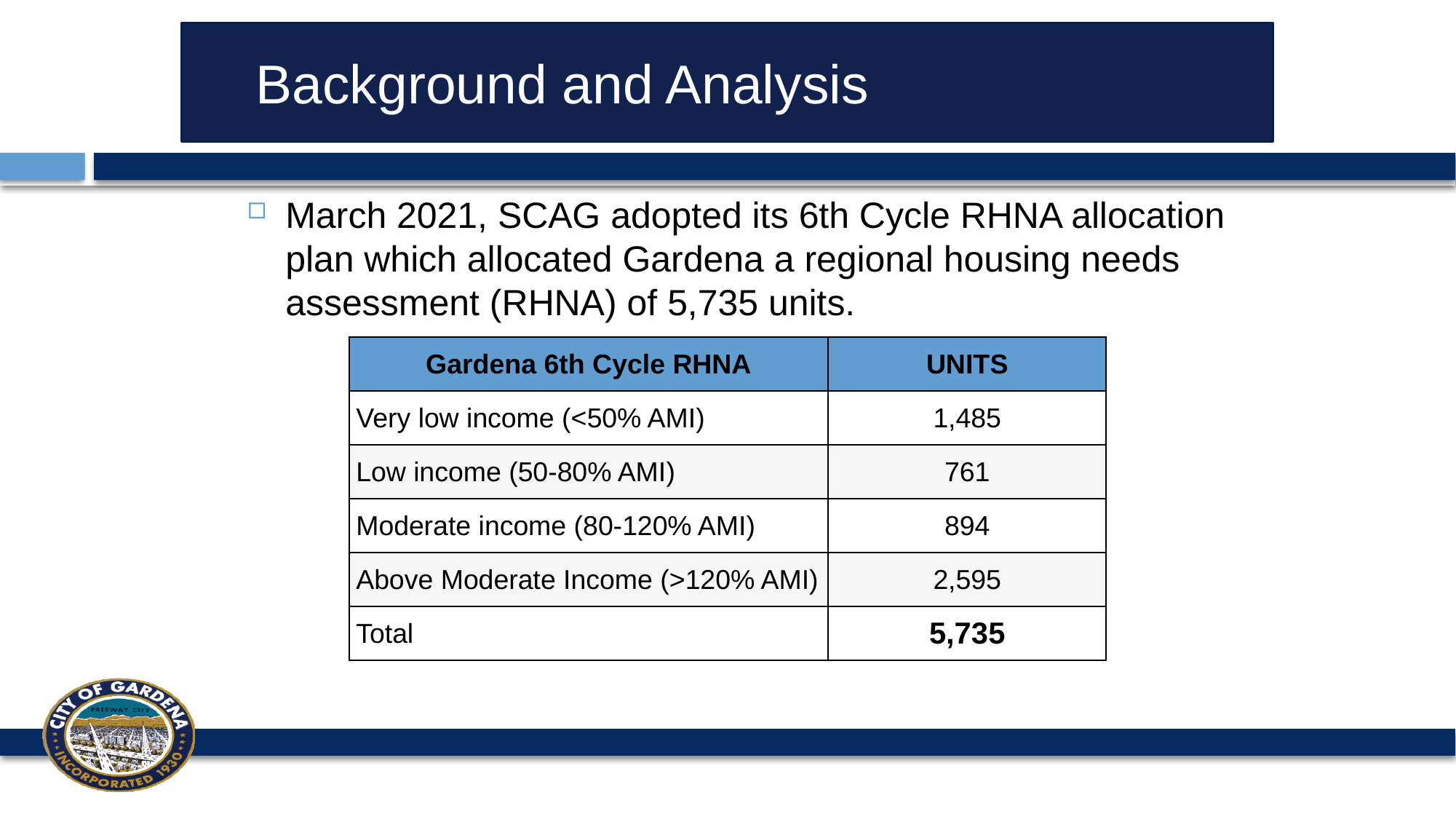

Background and Analysis
#
March 2021, SCAG adopted its 6th Cycle RHNA allocation plan which allocated Gardena a regional housing needs assessment (RHNA) of 5,735 units.

| Gardena 6th Cycle RHNA | UNITS |
| --- | --- |
| Very low income (<50% AMI) | 1,485 |
| Low income (50-80% AMI) | 761 |
| Moderate income (80-120% AMI) | 894 |
| Above Moderate Income (>120% AMI) | 2,595 |
| Total | 5,735 |